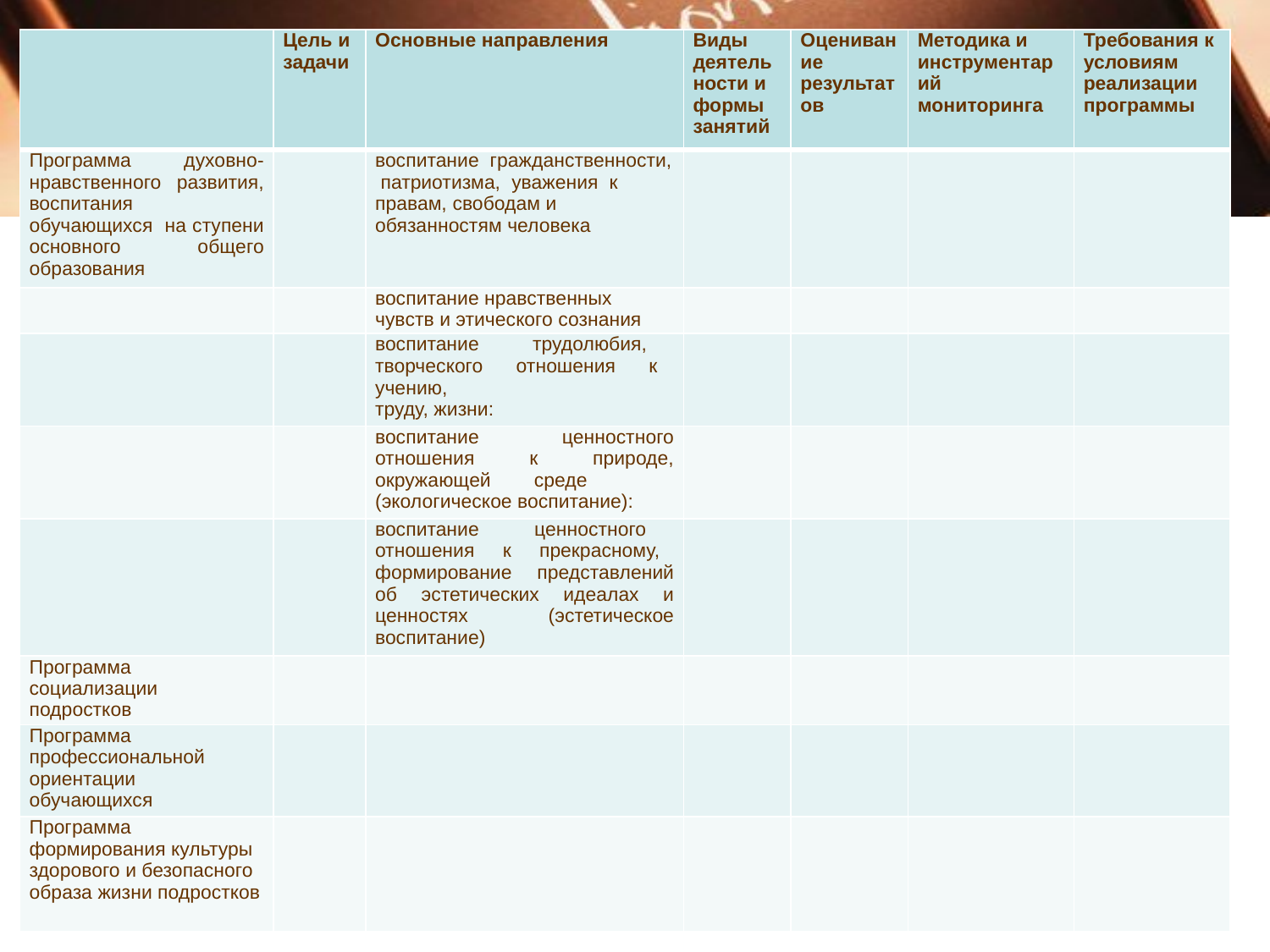

|  | Цель и задачи | Основные направления | Виды деятельности и формы занятий | Оценивание результатов | Методика и инструментарий мониторинга | Требования к условиям реализации программы |
| --- | --- | --- | --- | --- | --- | --- |
| Программа духовно-нравственного развития, воспитания обучающихся на ступени основного общего образования |  | воспитание гражданственности, патриотизма, уважения к правам, свободам и обязанностям человека |  |  |  |  |
|  |  | воспитание нравственных чувств и этического сознания |  |  |  |  |
|  |  | воспитание трудолюбия, творческого отношения к учению, труду, жизни: |  |  |  |  |
|  |  | воспитание ценностного отношения к природе, окружающей среде (экологическое воспитание): |  |  |  |  |
|  |  | воспитание ценностного отношения к прекрасному, формирование представлений об эстетических идеалах и ценностях (эстетическое воспитание) |  |  |  |  |
| Программа социализации подростков |  |  |  |  |  |  |
| Программа профессиональной ориентации обучающихся |  |  |  |  |  |  |
| Программа формирования культуры здорового и безопасного образа жизни подростков |  |  |  |  |  |  |
#